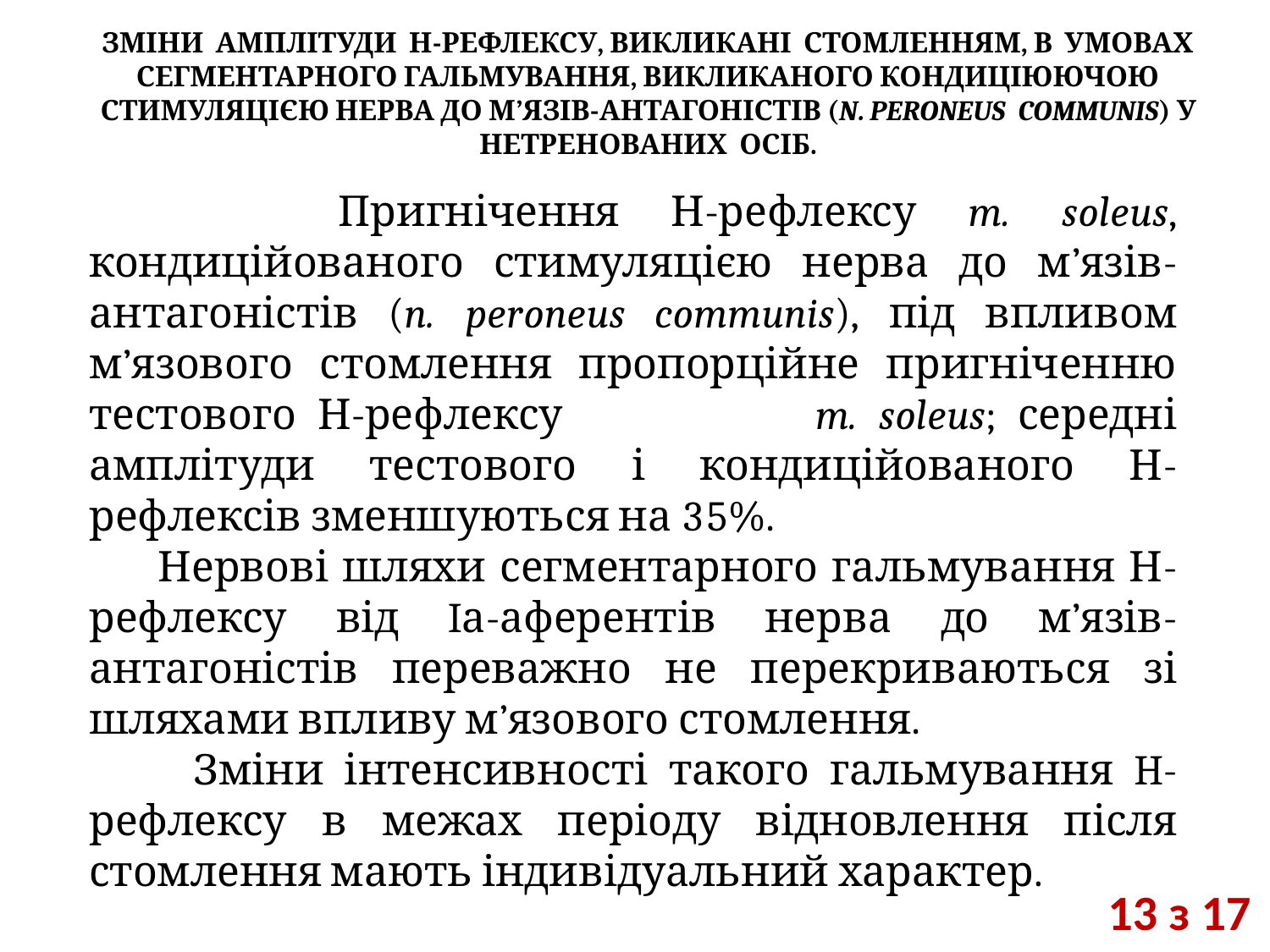

# ЗМІНИ  АМПЛІТУДИ  Н-РЕФЛЕКСУ, ВИКЛИКАНІ  СТОМЛЕННЯМ, В  УМОВАХ СЕГМЕНТАРНОГО ГАЛЬМУВАННЯ, ВИКЛИКАНОГО КОНДИЦІЮЮЧОЮ СТИМУЛЯЦІЄЮ НЕРВА ДО М’ЯЗІВ-АНТАГОНІСТІВ (N. PERONEUS  COMMUNIS) У НЕТРЕНОВАНИХ  ОСІБ.
     Пригнічення Н-рефлексу m. soleus, кондиційованого стимуляцією нерва до м’язів-антагоністів (n. peroneus communis), під впливом м’язового стомлення пропорційне пригніченню тестового Н-рефлексу            m. soleus; середні амплітуди тестового і кондиційованого Н-рефлексів зменшуються на 35%.
     Нервові шляхи сегментарного гальмування Н-рефлексу від Iа-аферентів нерва до м’язів-антагоністів переважно не перекриваються зі шляхами впливу м’язового стомлення.
     Зміни інтенсивності такого гальмування H-рефлексу в межах періоду відновлення після стомлення мають індивідуальний характер.
13 з 17